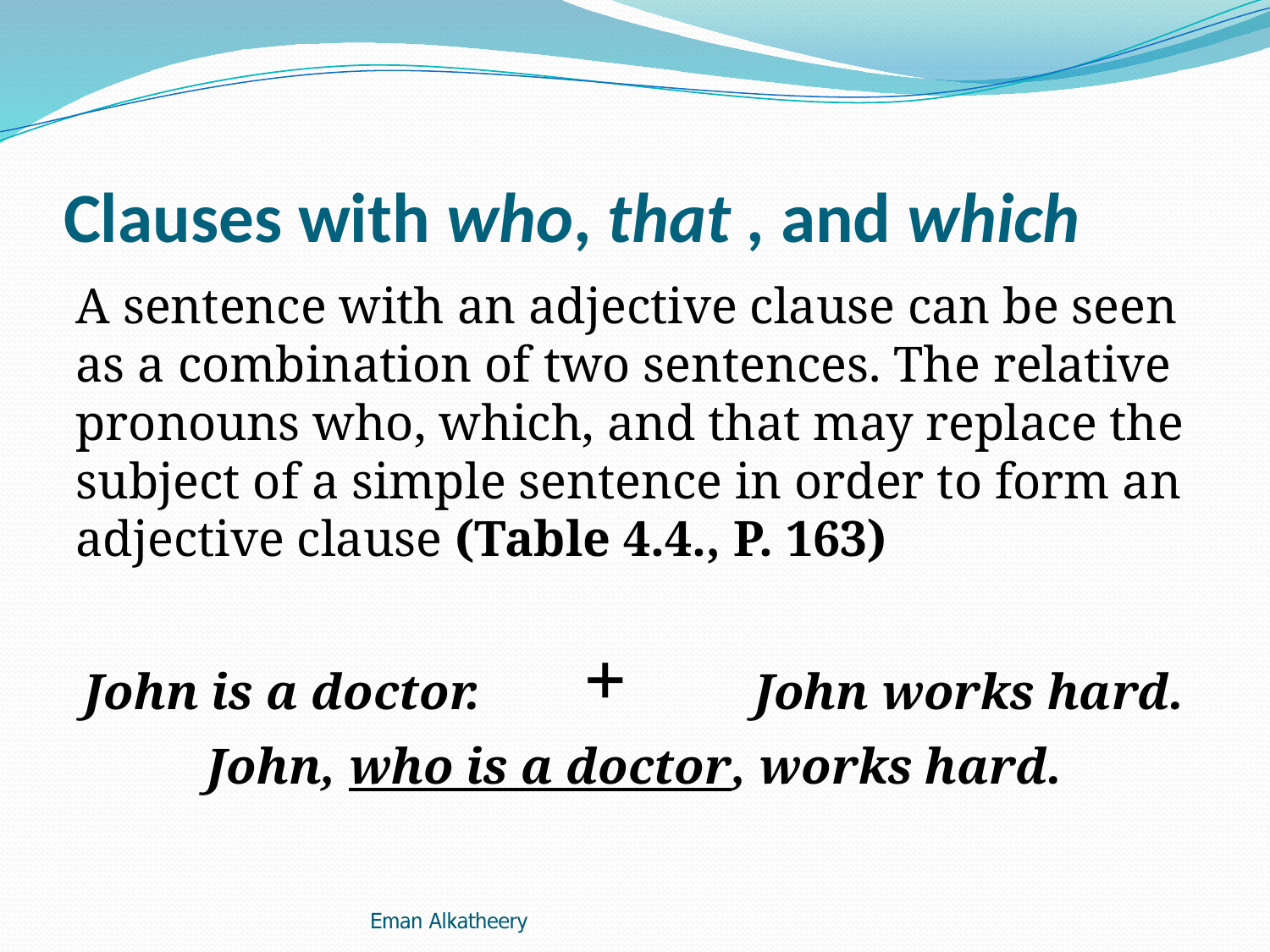

# Clauses with who, that , and which
A sentence with an adjective clause can be seen as a combination of two sentences. The relative pronouns who, which, and that may replace the subject of a simple sentence in order to form an adjective clause (Table 4.4., P. 163)

John is a doctor.        +          John works hard.
John, who is a doctor, works hard.
Eman Alkatheery